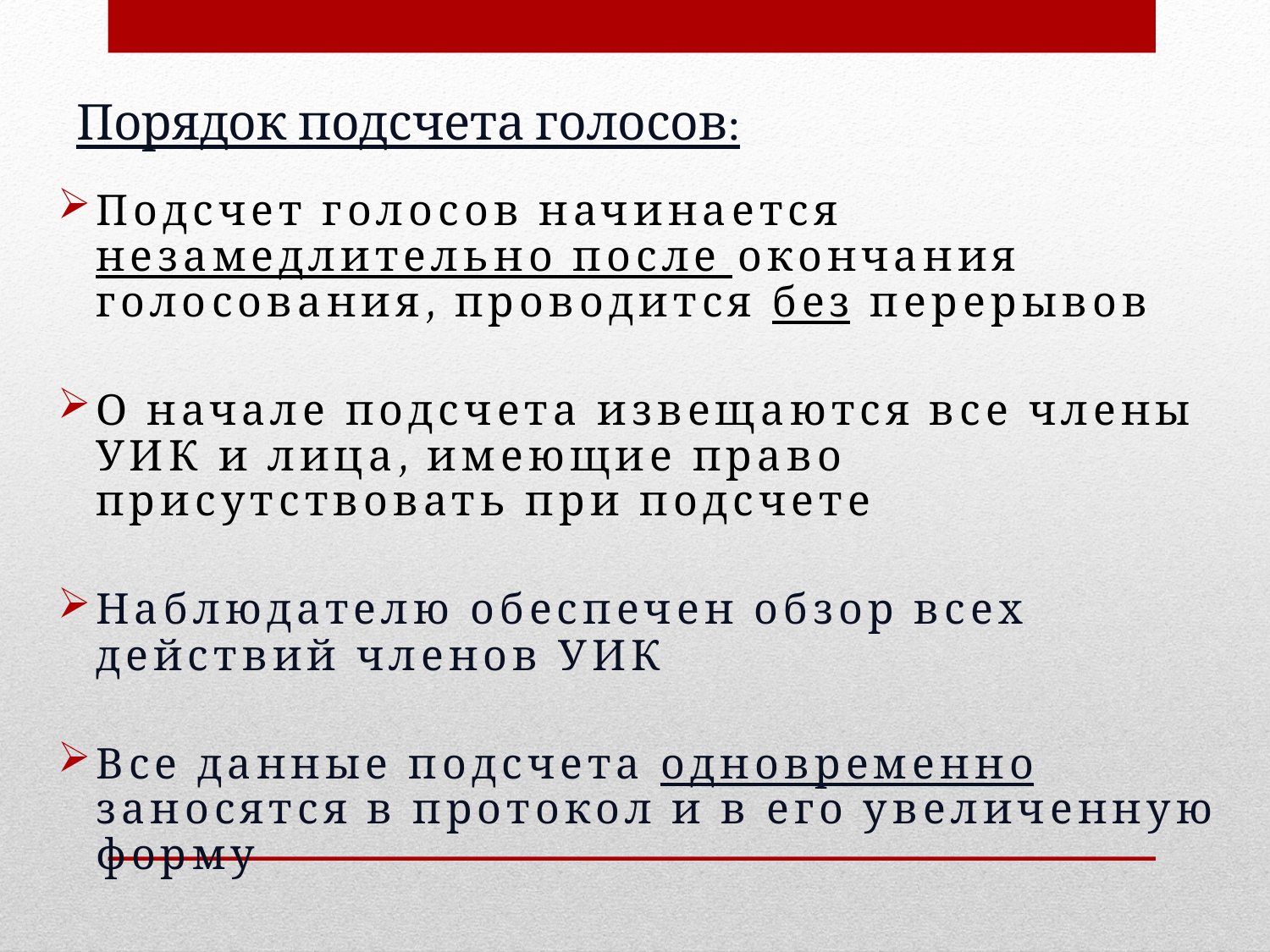

# Порядок подсчета голосов:
Подсчет голосов начинается незамедлительно после окончания голосования, проводится без перерывов

О начале подсчета извещаются все члены УИК и лица, имеющие право присутствовать при подсчете

Наблюдателю обеспечен обзор всех действий членов УИК

Все данные подсчета одновременно заносятся в протокол и в его увеличенную форму